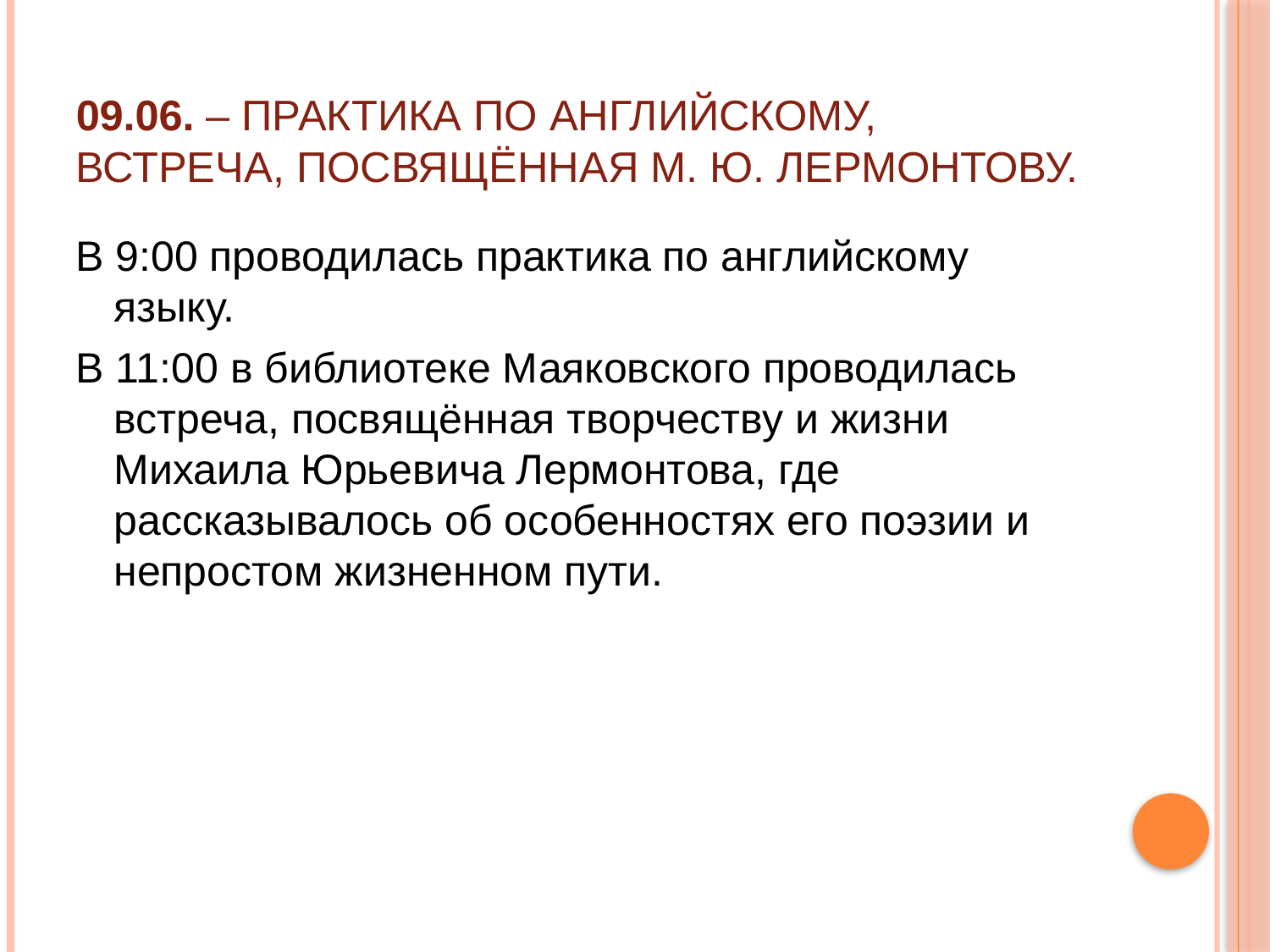

# 09.06. – практика по английскому, встреча, посвящённая М. Ю. Лермонтову.
В 9:00 проводилась практика по английскому языку.
В 11:00 в библиотеке Маяковского проводилась встреча, посвящённая творчеству и жизни Михаила Юрьевича Лермонтова, где рассказывалось об особенностях его поэзии и непростом жизненном пути.